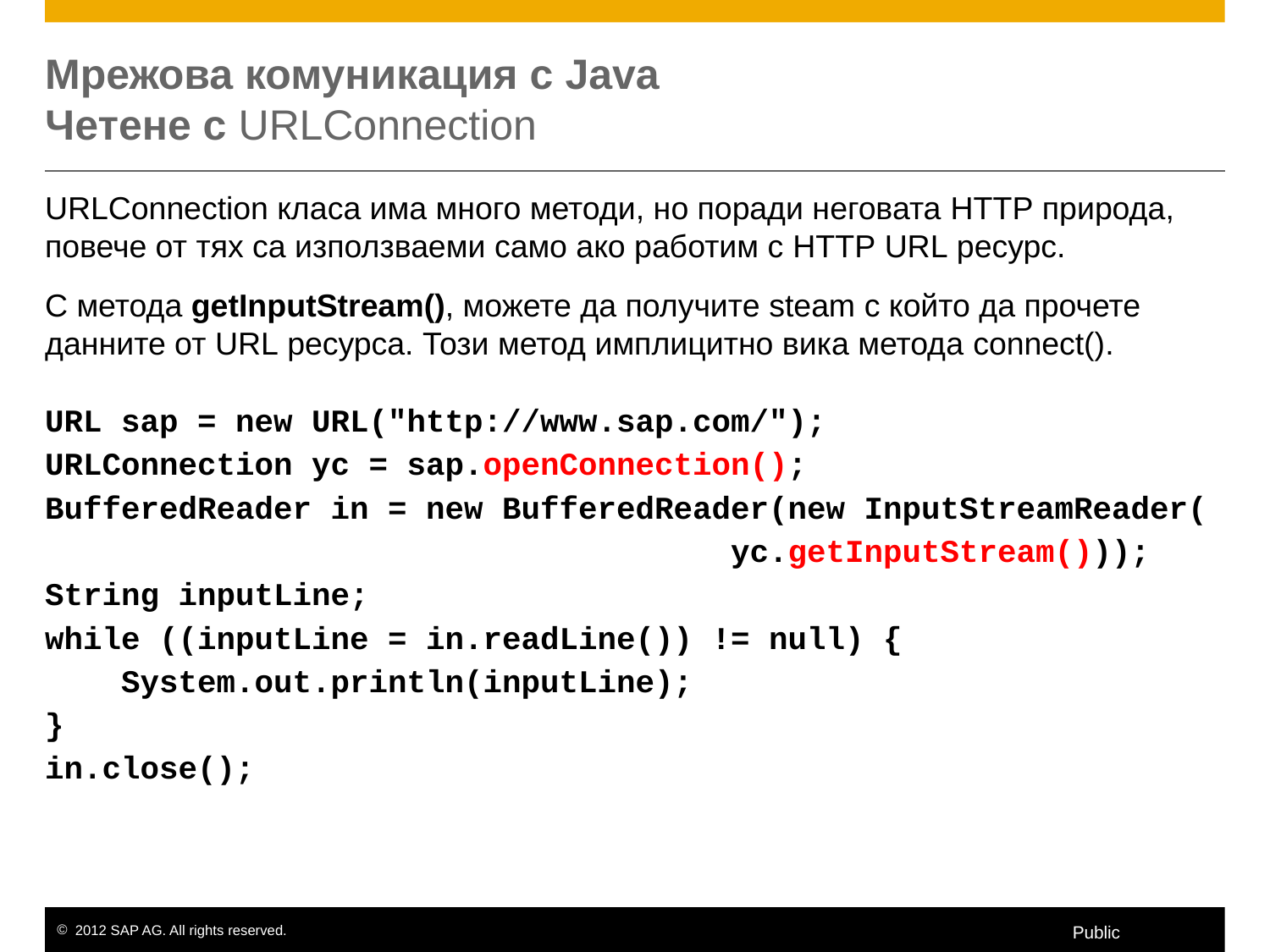

# Мрежова комуникация с Java Четене с URLConnection
URLConnection класа има много методи, но поради неговата HTTP природа, повече от тях са използваеми само ако работим с HTTP URL ресурс.
С метода getInputStream(), можете да получите steam с който да прочете данните от URL ресурса. Този метод имплицитно вика метода connect().

URL sap = new URL("http://www.sap.com/");
URLConnection yc = sap.openConnection();
BufferedReader in = new BufferedReader(new InputStreamReader(
                                    yc.getInputStream()));
String inputLine;
while ((inputLine = in.readLine()) != null) {
    System.out.println(inputLine);
}
in.close();